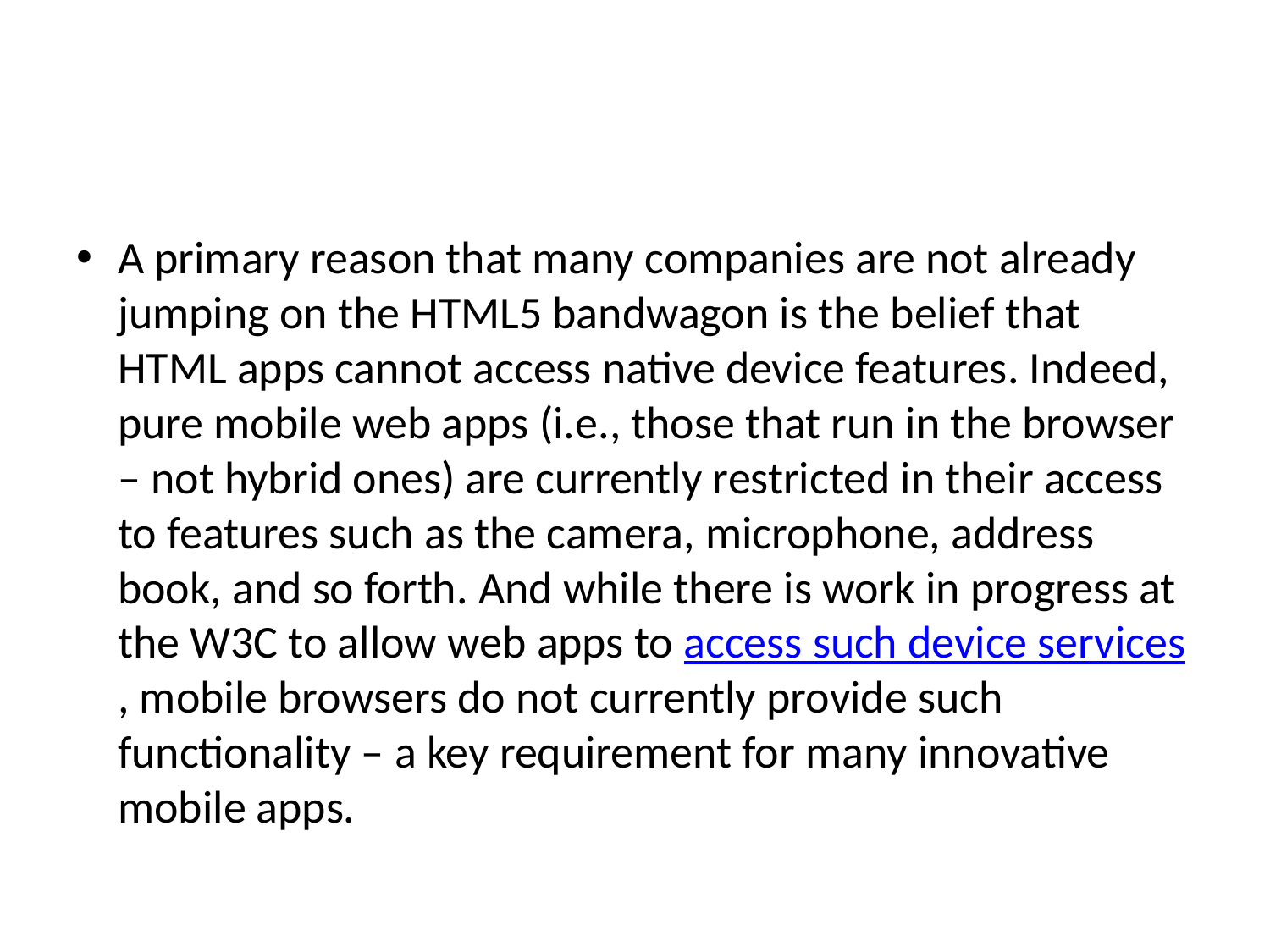

#
A primary reason that many companies are not already jumping on the HTML5 bandwagon is the belief that HTML apps cannot access native device features. Indeed, pure mobile web apps (i.e., those that run in the browser – not hybrid ones) are currently restricted in their access to features such as the camera, microphone, address book, and so forth. And while there is work in progress at the W3C to allow web apps to access such device services, mobile browsers do not currently provide such functionality – a key requirement for many innovative mobile apps.